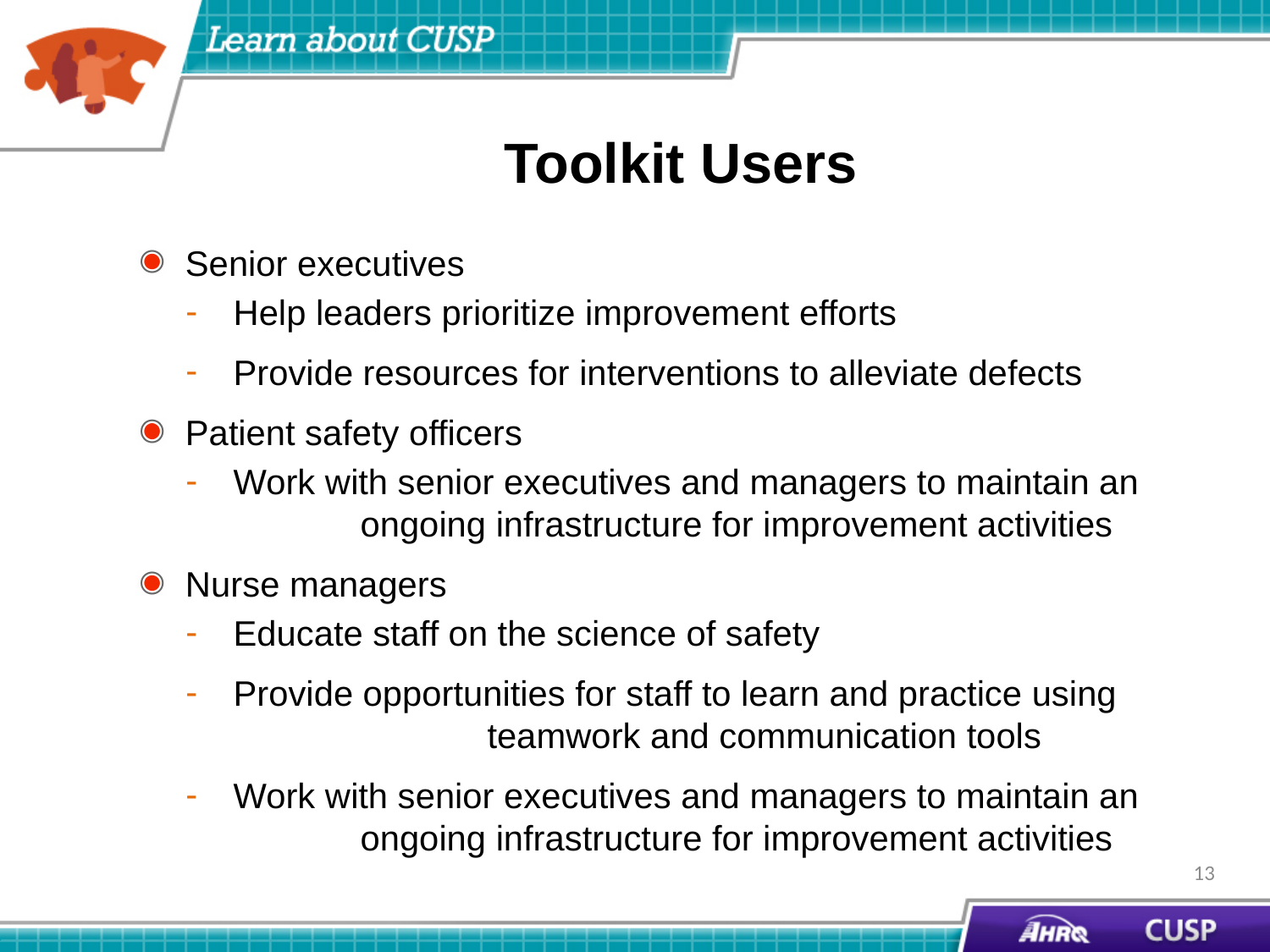

# Toolkit Users
Senior executives
Help leaders prioritize improvement efforts
Provide resources for interventions to alleviate defects
Patient safety officers
Work with senior executives and managers to maintain an 		ongoing infrastructure for improvement activities
Nurse managers
Educate staff on the science of safety
Provide opportunities for staff to learn and practice using 			teamwork and communication tools
Work with senior executives and managers to maintain an 		ongoing infrastructure for improvement activities

13